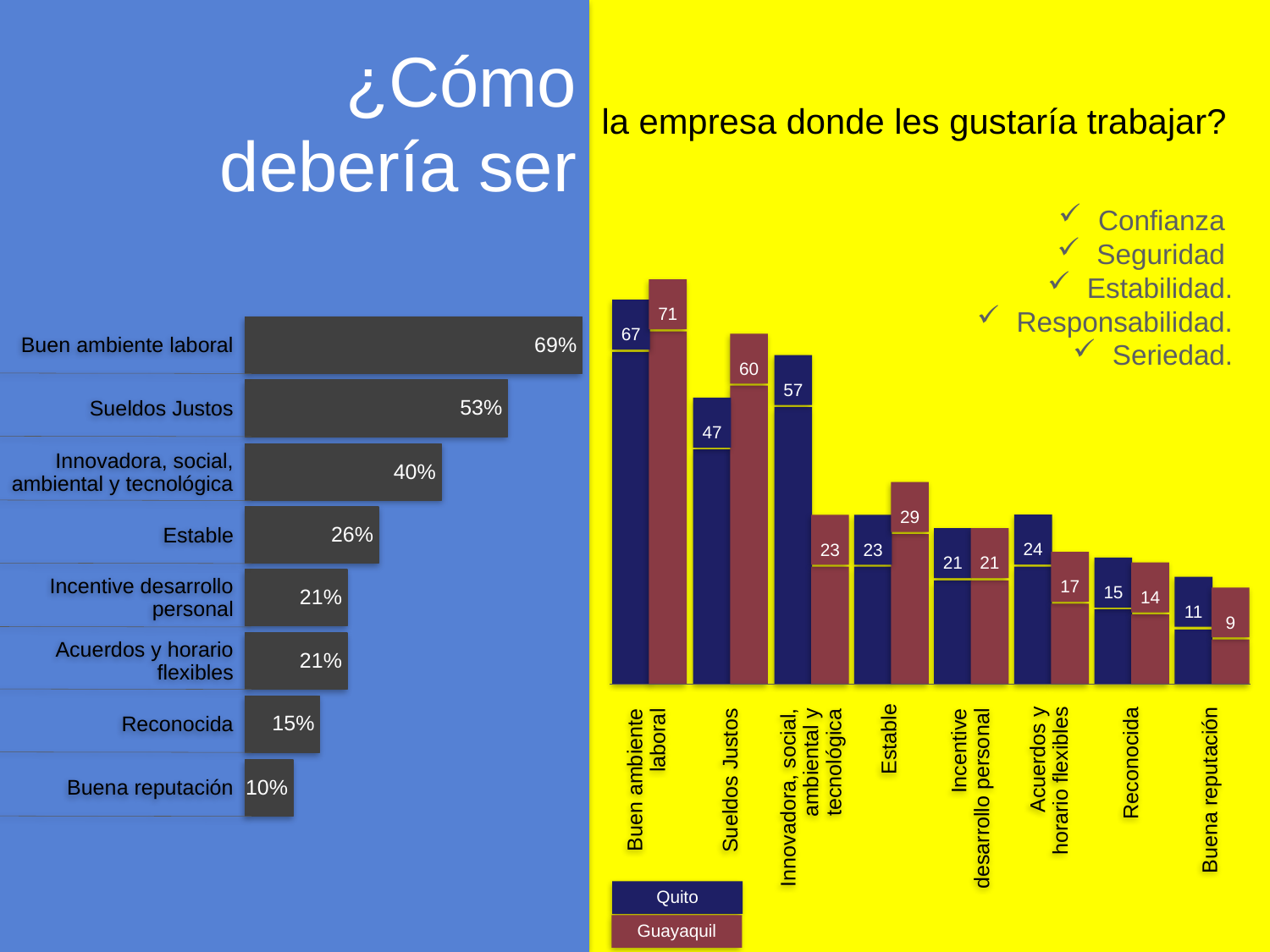

¿Cómo debería ser
la empresa donde les gustaría trabajar?
Confianza
Seguridad
Estabilidad.
Responsabilidad.
Seriedad.

71

67
69%
53%
40%
26%
21%
21%
15%
10%
Buen ambiente laboral

60

57
Sueldos Justos

47

Innovadora, social, ambiental y tecnológica

29
Estable

24

23

23

21

21

17

15

14

Incentive desarrollo personal

11

9

Acuerdos y horario flexibles

Reconocida
Estable
Buena reputación
Acuerdos y horario flexibles
Buena reputación
Reconocida
Innovadora, social, ambiental y tecnológica
Buen ambiente laboral
Sueldos Justos
Incentive desarrollo personal
Quito
Guayaquil